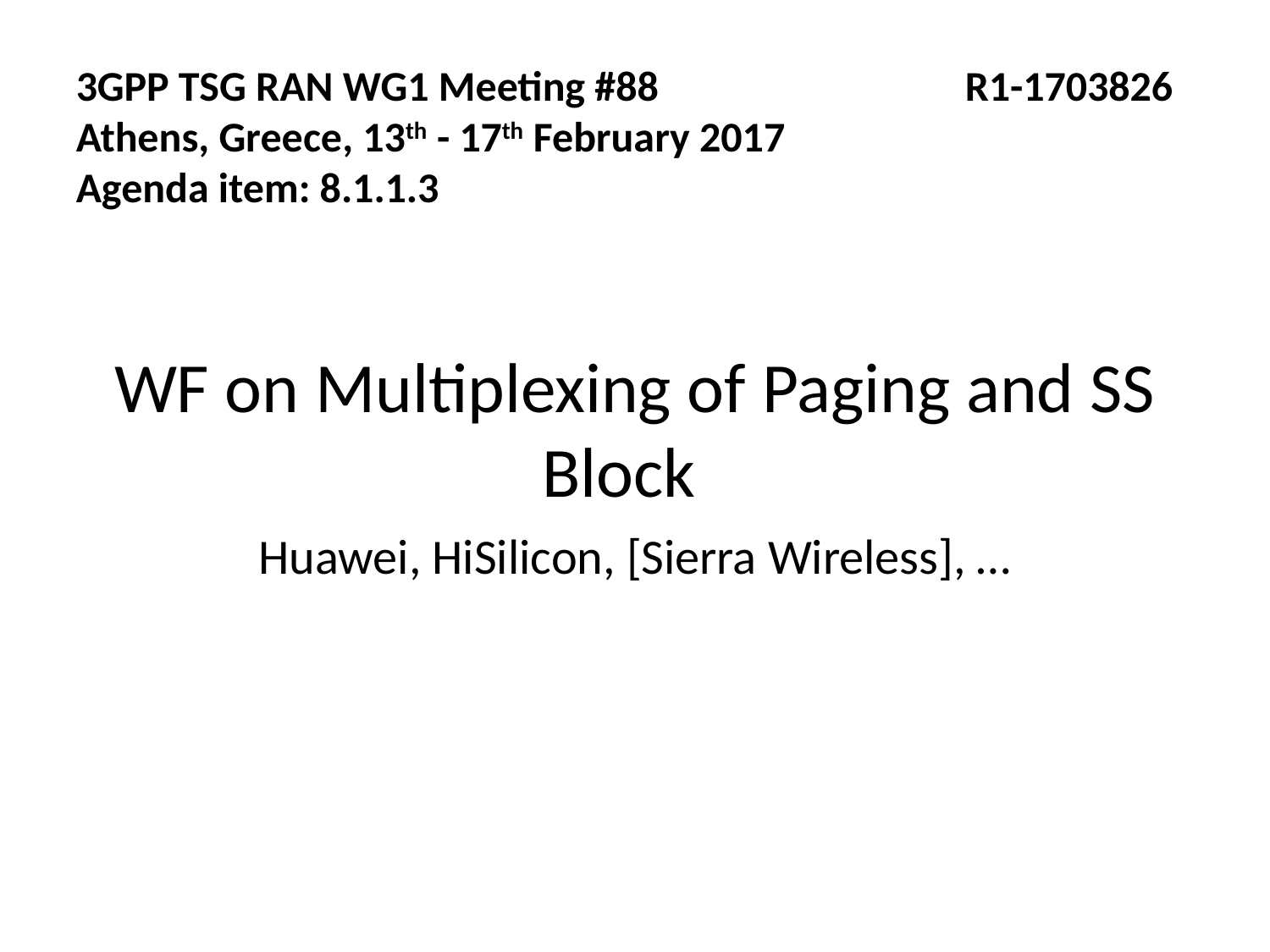

3GPP TSG RAN WG1 Meeting #88			R1-1703826
Athens, Greece, 13th - 17th February 2017
Agenda item: 8.1.1.3
WF on Multiplexing of Paging and SS Block
Huawei, HiSilicon, [Sierra Wireless], …